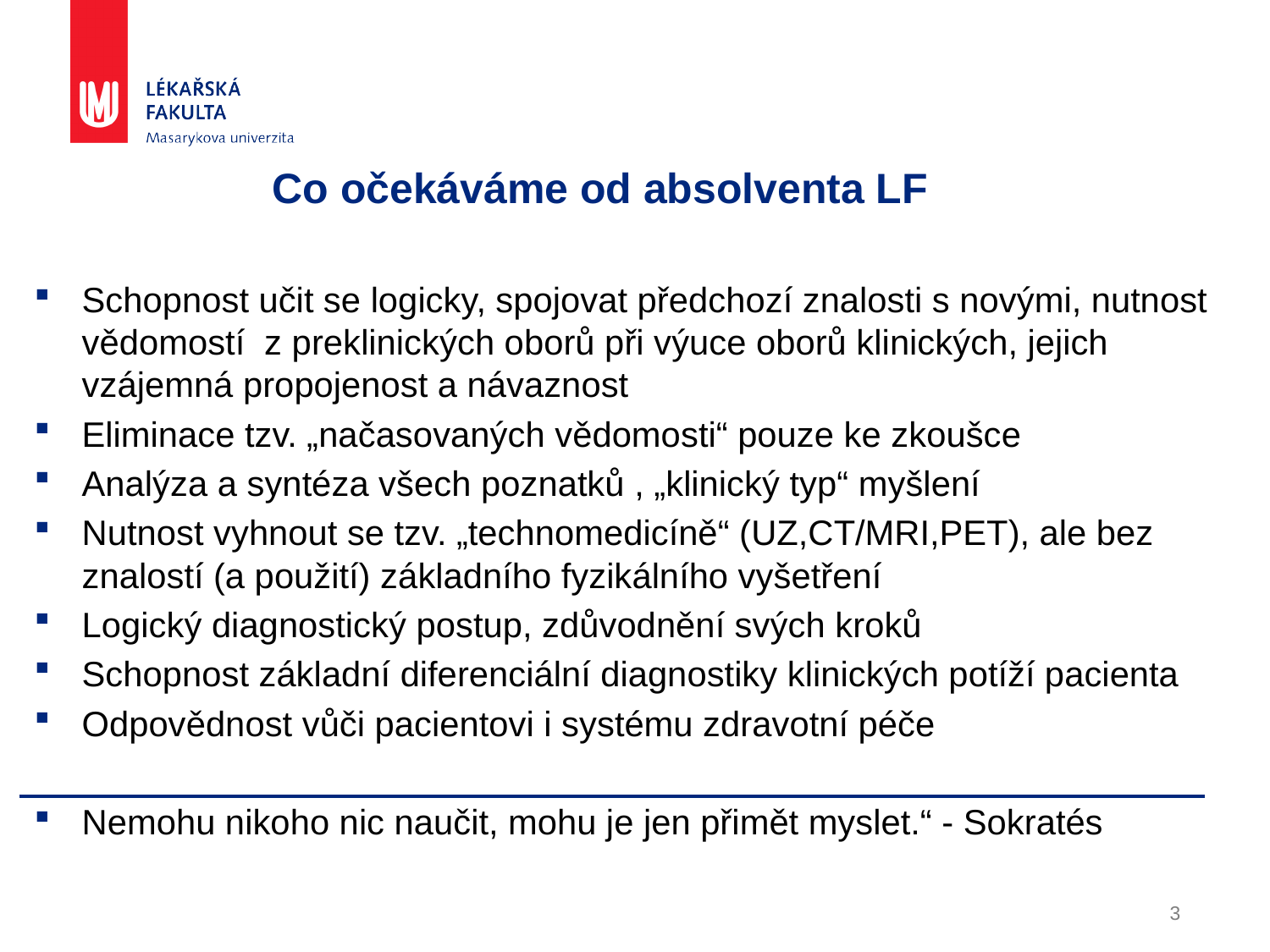

# Co očekáváme od absolventa LF
Schopnost učit se logicky, spojovat předchozí znalosti s novými, nutnost vědomostí  z preklinických oborů při výuce oborů klinických, jejich vzájemná propojenost a návaznost
Eliminace tzv. „načasovaných vědomosti“ pouze ke zkoušce
Analýza a syntéza všech poznatků , „klinický typ“ myšlení
Nutnost vyhnout se tzv. „technomedicíně“ (UZ,CT/MRI,PET), ale bez znalostí (a použití) základního fyzikálního vyšetření
Logický diagnostický postup, zdůvodnění svých kroků
Schopnost základní diferenciální diagnostiky klinických potíží pacienta
Odpovědnost vůči pacientovi i systému zdravotní péče

Nemohu nikoho nic naučit, mohu je jen přimět myslet.“ - Sokratés

3